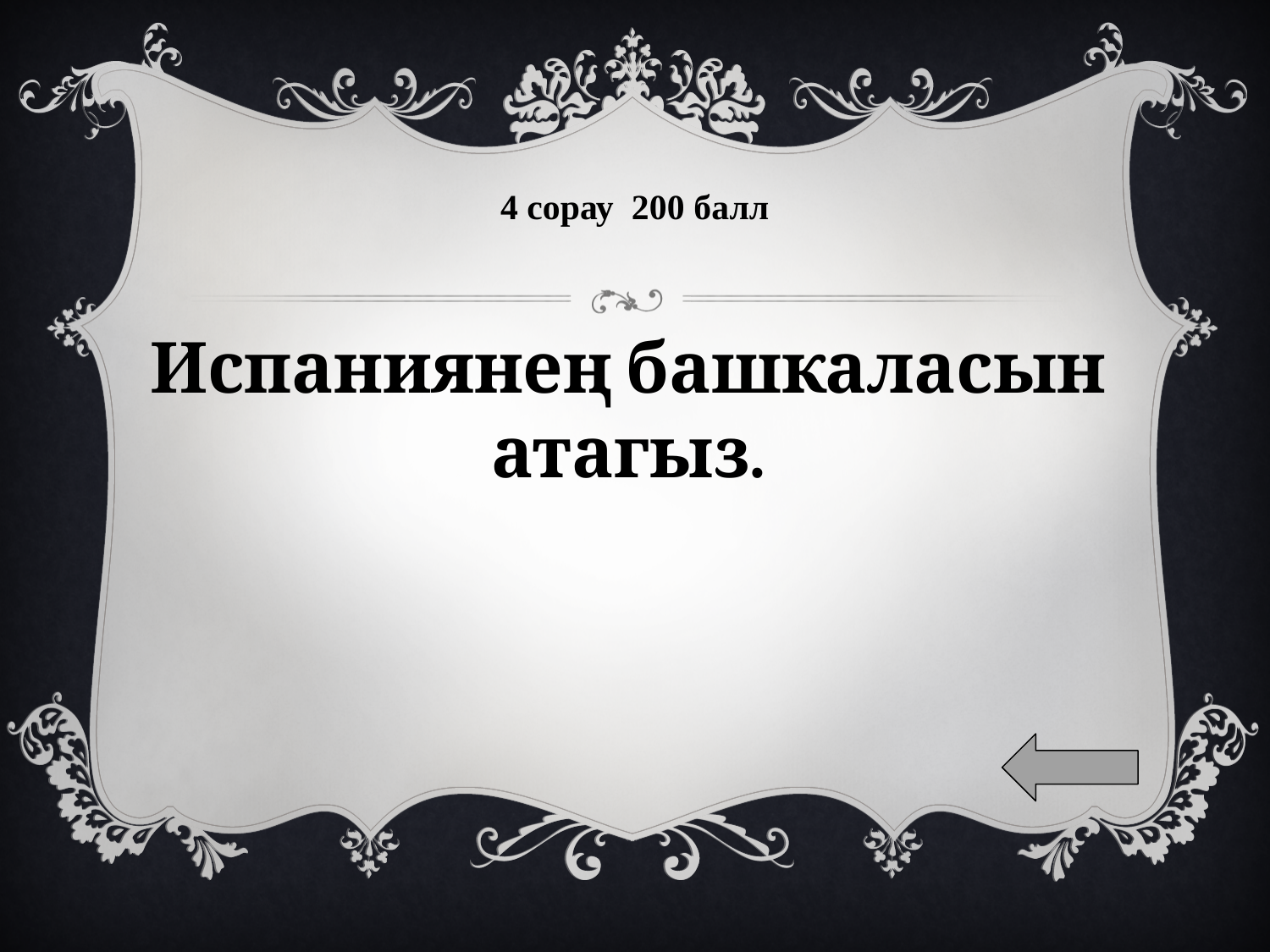

# 4 сорау  200 балл
Испаниянең башкаласын атагыз.